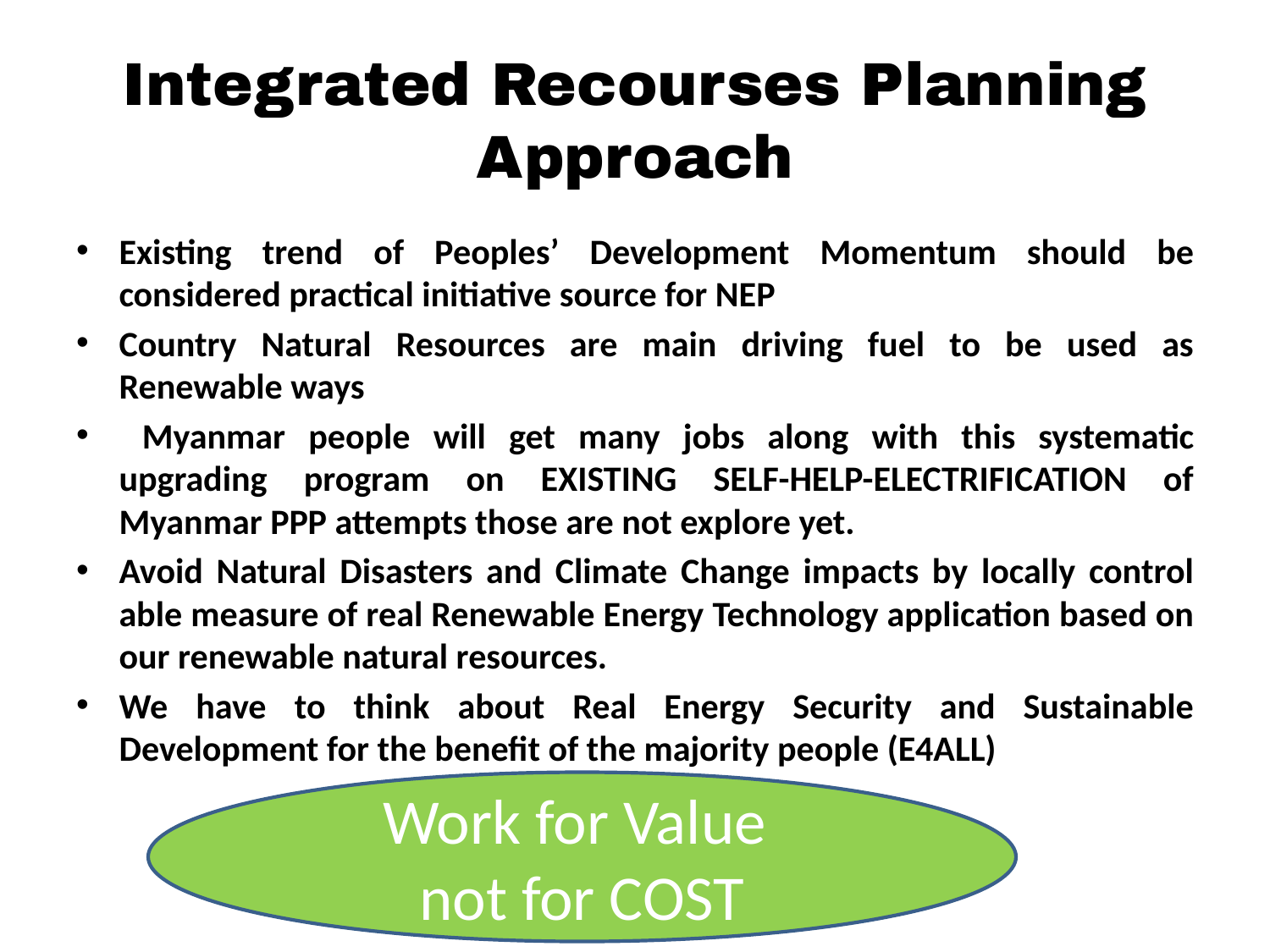

# Integrated Recourses Planning Approach
Existing trend of Peoples’ Development Momentum should be considered practical initiative source for NEP
Country Natural Resources are main driving fuel to be used as Renewable ways
 Myanmar people will get many jobs along with this systematic upgrading program on EXISTING SELF-HELP-ELECTRIFICATION of Myanmar PPP attempts those are not explore yet.
Avoid Natural Disasters and Climate Change impacts by locally control able measure of real Renewable Energy Technology application based on our renewable natural resources.
We have to think about Real Energy Security and Sustainable Development for the benefit of the majority people (E4ALL)

Work for Value
not for COST